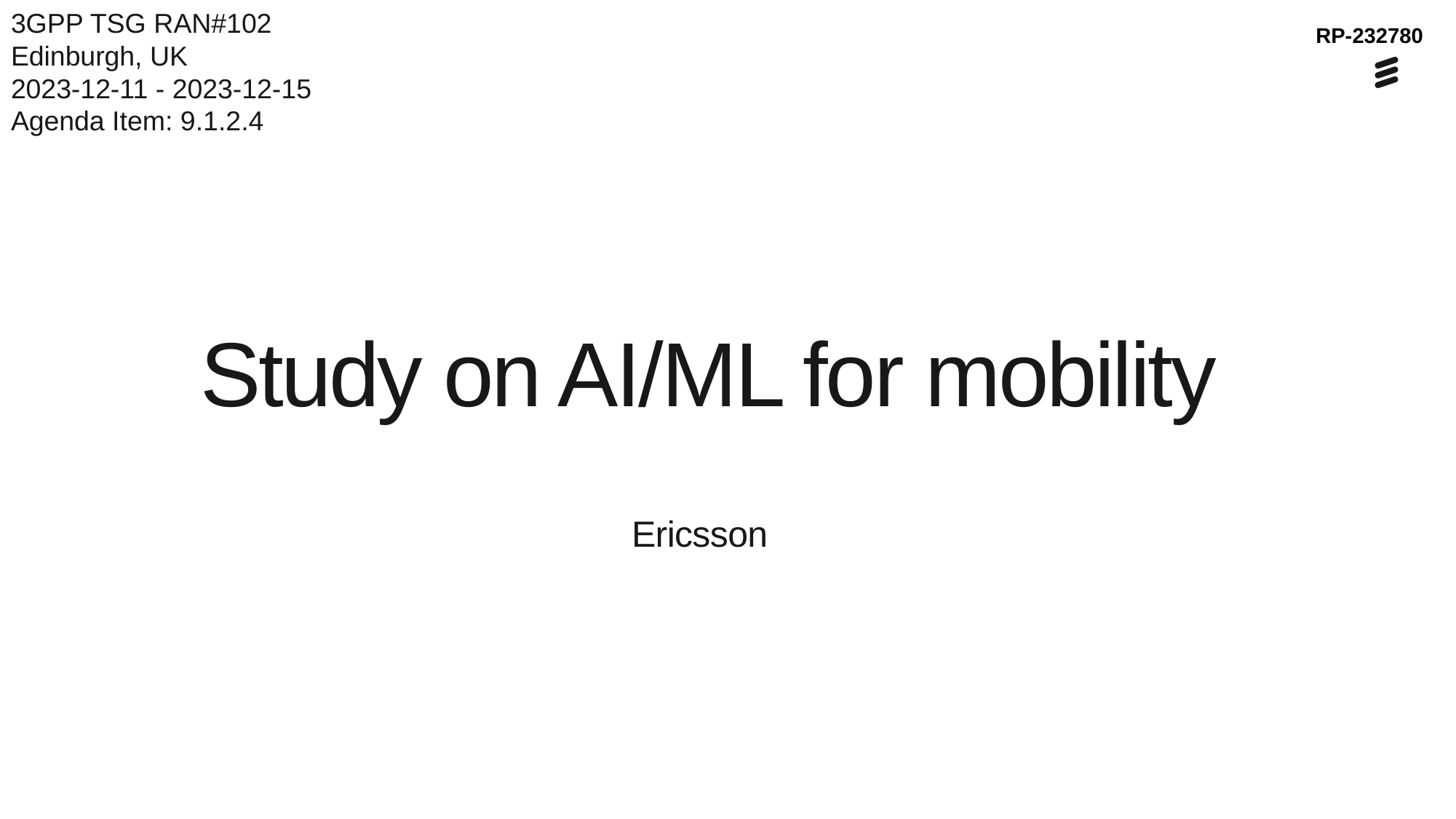

3GPP TSG RAN#102
Edinburgh, UK
2023-12-11 - 2023-12-15
Agenda Item: 9.1.2.4
RP-232780
# Study on AI/ML for mobility
Ericsson